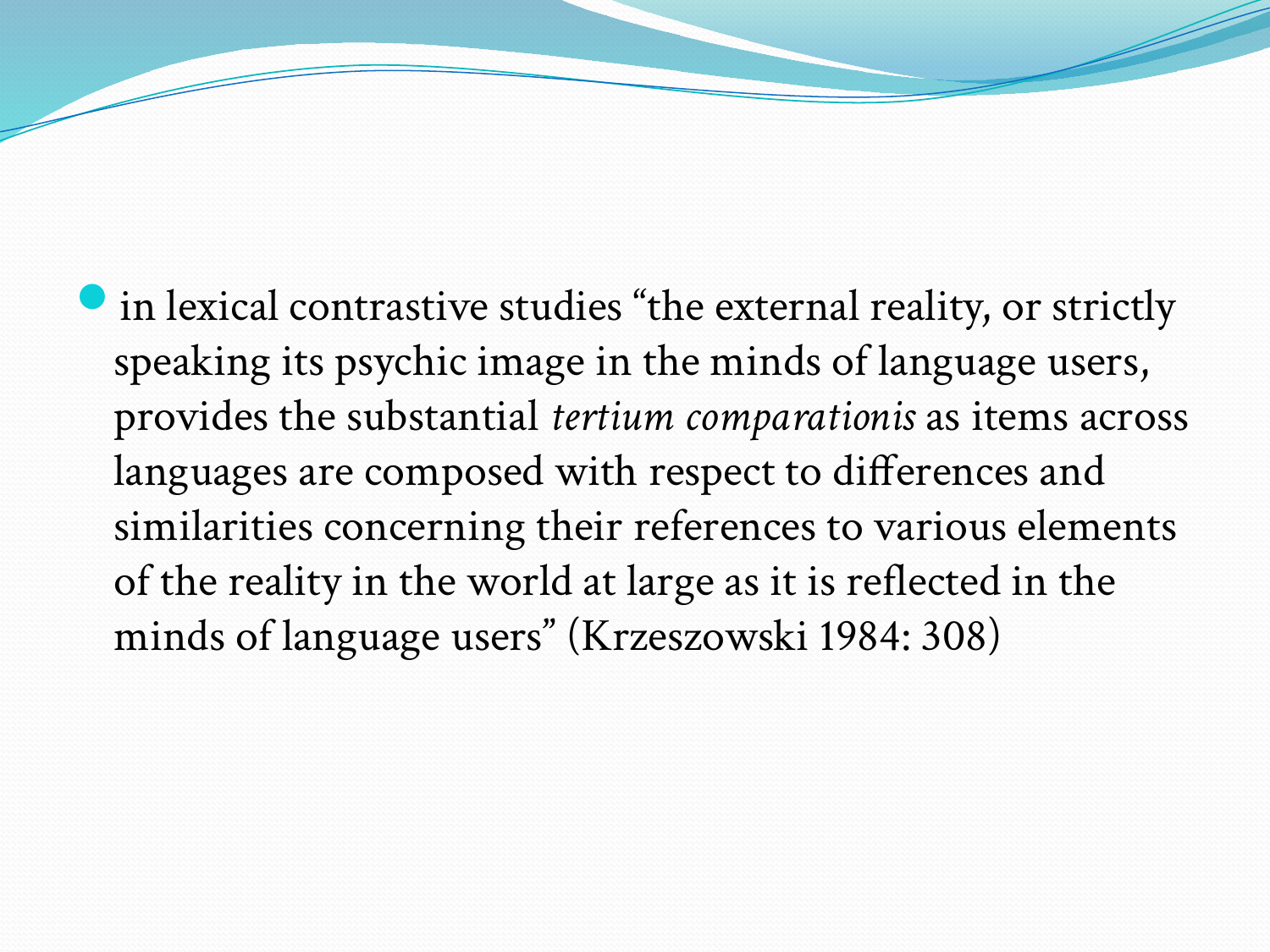

#
in lexical contrastive studies “the external reality, or strictly speaking its psychic image in the minds of language users, provides the substantial tertium comparationis as items across languages are composed with respect to differences and similarities concerning their references to various elements of the reality in the world at large as it is reflected in the minds of language users” (Krzeszowski 1984: 308)